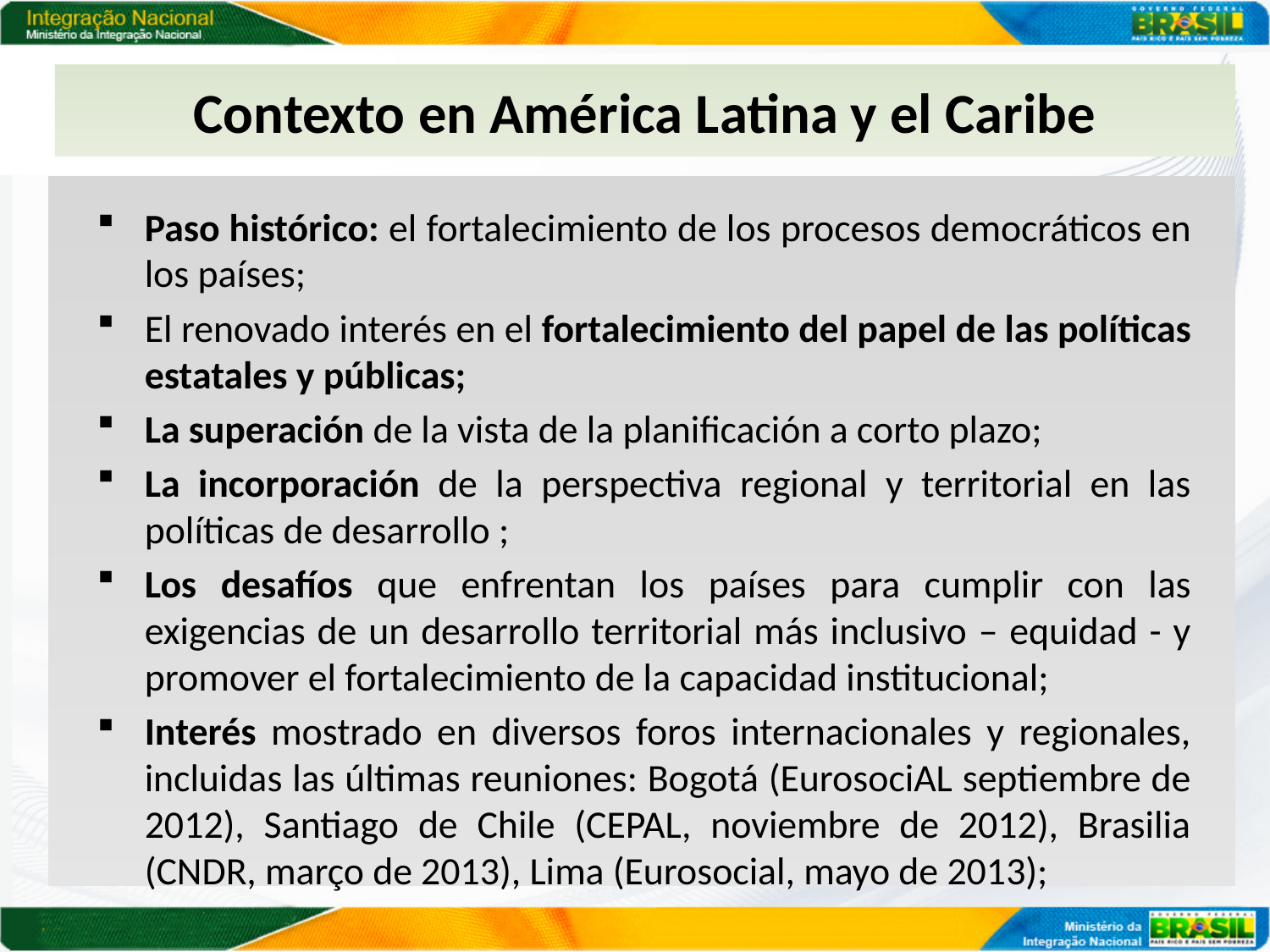

#
Contexto en América Latina y el Caribe

Paso histórico: el fortalecimiento de los procesos democráticos en los países;
El renovado interés en el fortalecimiento del papel de las políticas estatales y públicas;
La superación de la vista de la planificación a corto plazo;
La incorporación de la perspectiva regional y territorial en las políticas de desarrollo ;
Los desafíos que enfrentan los países para cumplir con las exigencias de un desarrollo territorial más inclusivo – equidad - y promover el fortalecimiento de la capacidad institucional;
Interés mostrado en diversos foros internacionales y regionales, incluidas las últimas reuniones: Bogotá (EurosociAL septiembre de 2012), Santiago de Chile (CEPAL, noviembre de 2012), Brasilia (CNDR, março de 2013), Lima (Eurosocial, mayo de 2013);